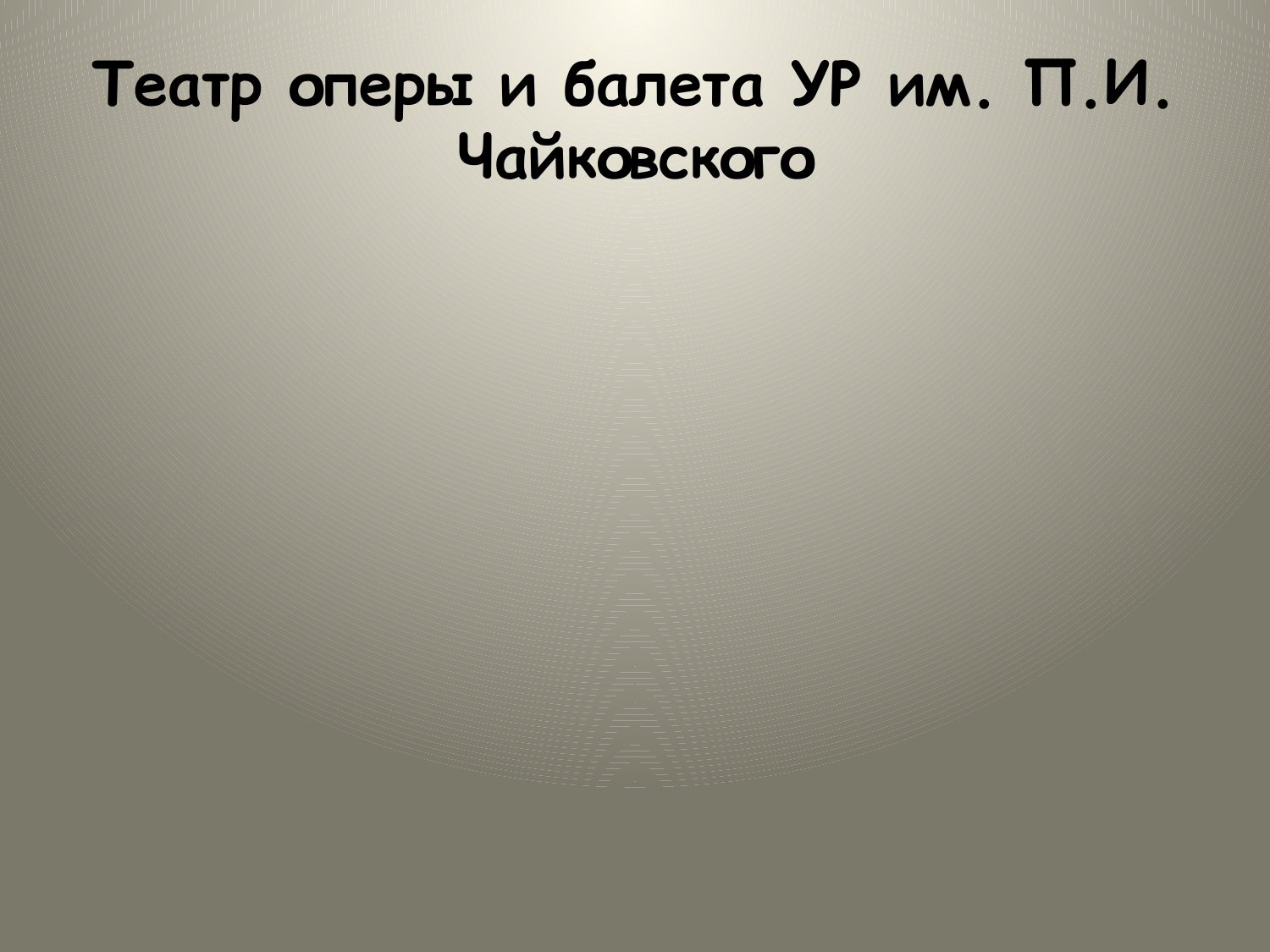

# Театр оперы и балета УР им. П.И. Чайковского